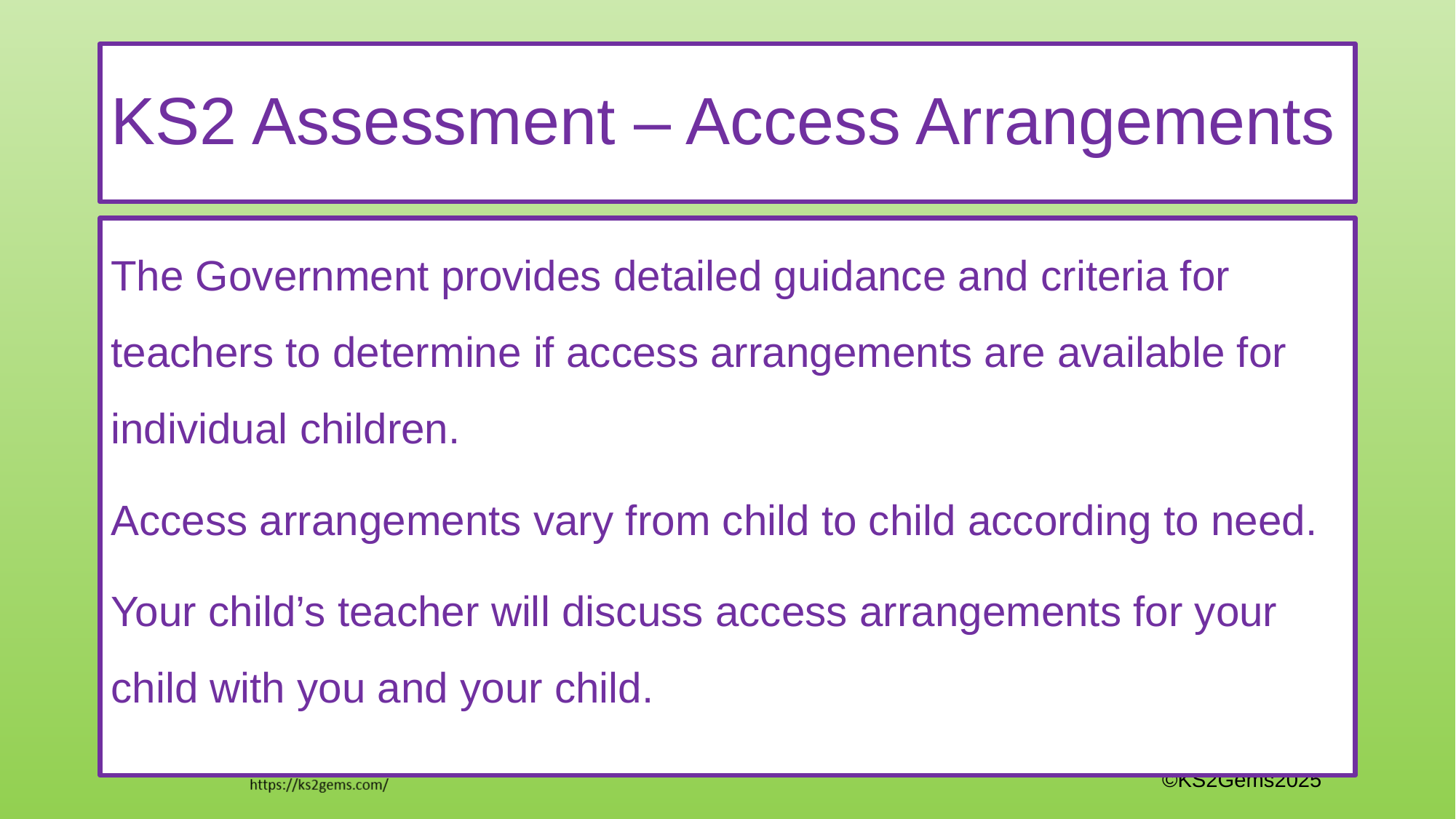

# KS2 Assessment – Access Arrangements
The Government provides detailed guidance and criteria for teachers to determine if access arrangements are available for individual children.
Access arrangements vary from child to child according to need.
Your child’s teacher will discuss access arrangements for your child with you and your child.